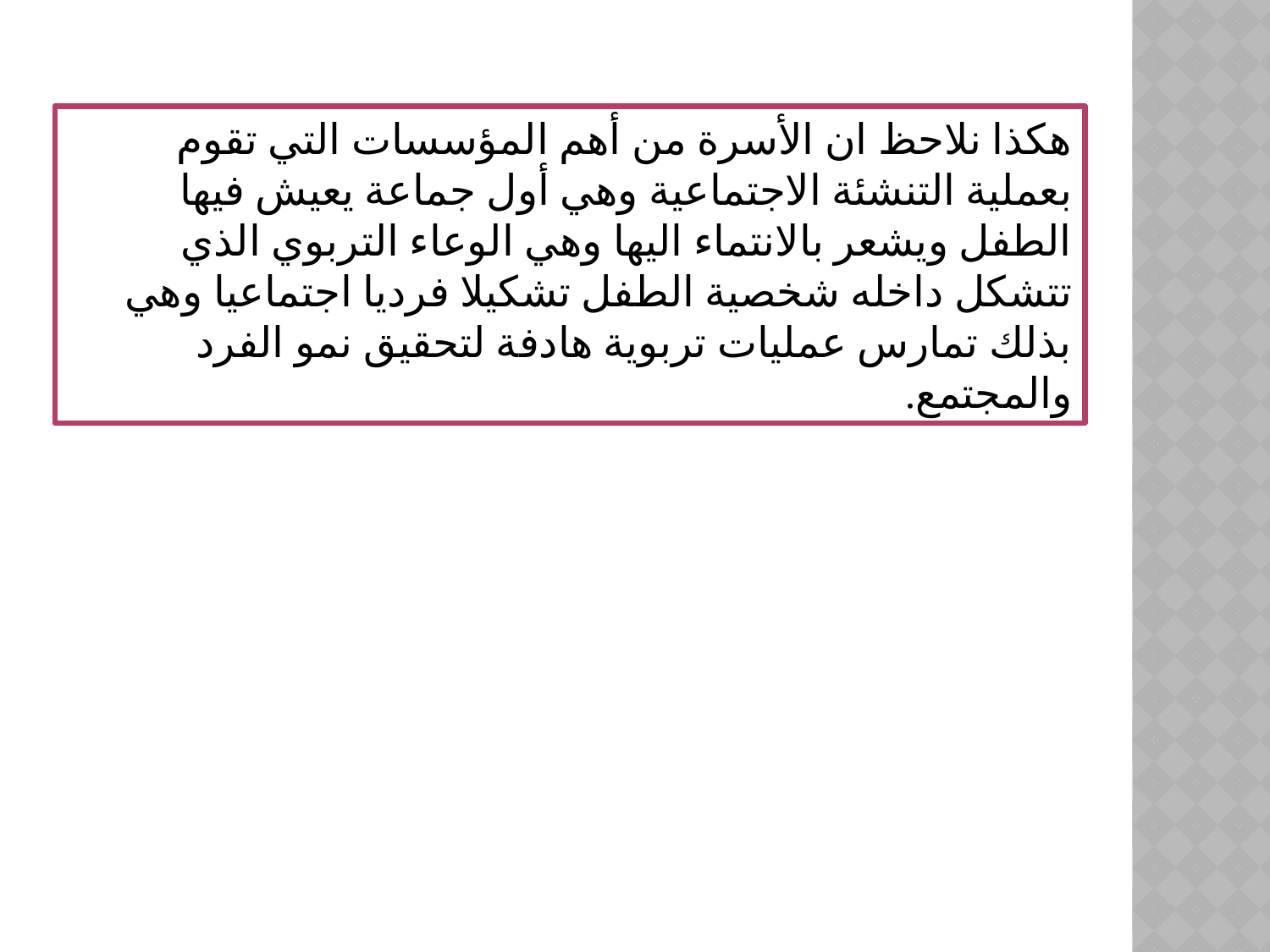

هكذا نلاحظ ان الأسرة من أهم المؤسسات التي تقوم بعملية التنشئة الاجتماعية وهي أول جماعة يعيش فيها الطفل ويشعر بالانتماء اليها وهي الوعاء التربوي الذي تتشكل داخله شخصية الطفل تشكيلا فرديا اجتماعيا وهي بذلك تمارس عمليات تربوية هادفة لتحقيق نمو الفرد والمجتمع.